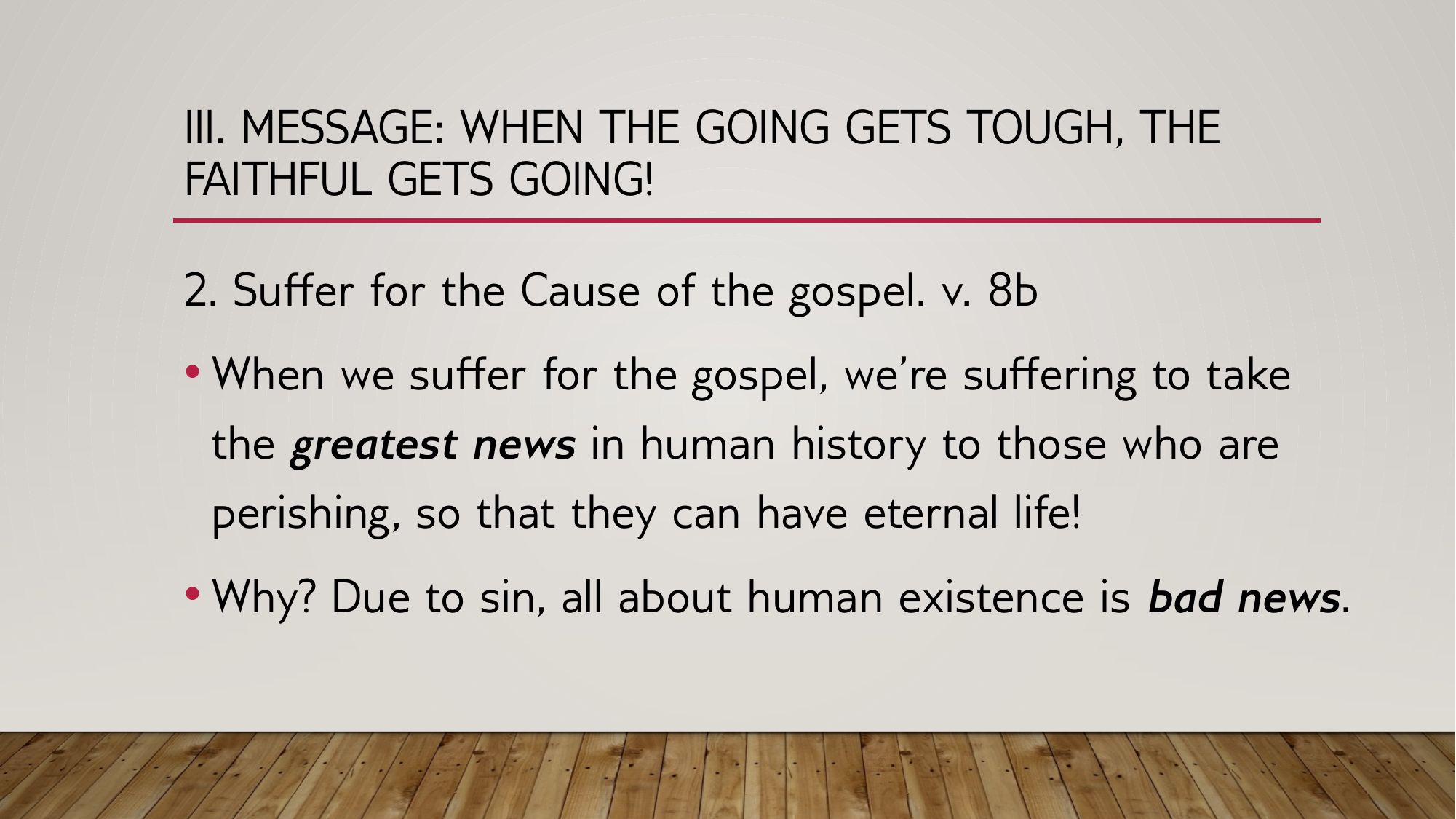

# III. Message: when the going gets tough, the faithful gets going!
2. Suffer for the Cause of the gospel. v. 8b
When we suffer for the gospel, we’re suffering to take the greatest news in human history to those who are perishing, so that they can have eternal life!
Why? Due to sin, all about human existence is bad news.